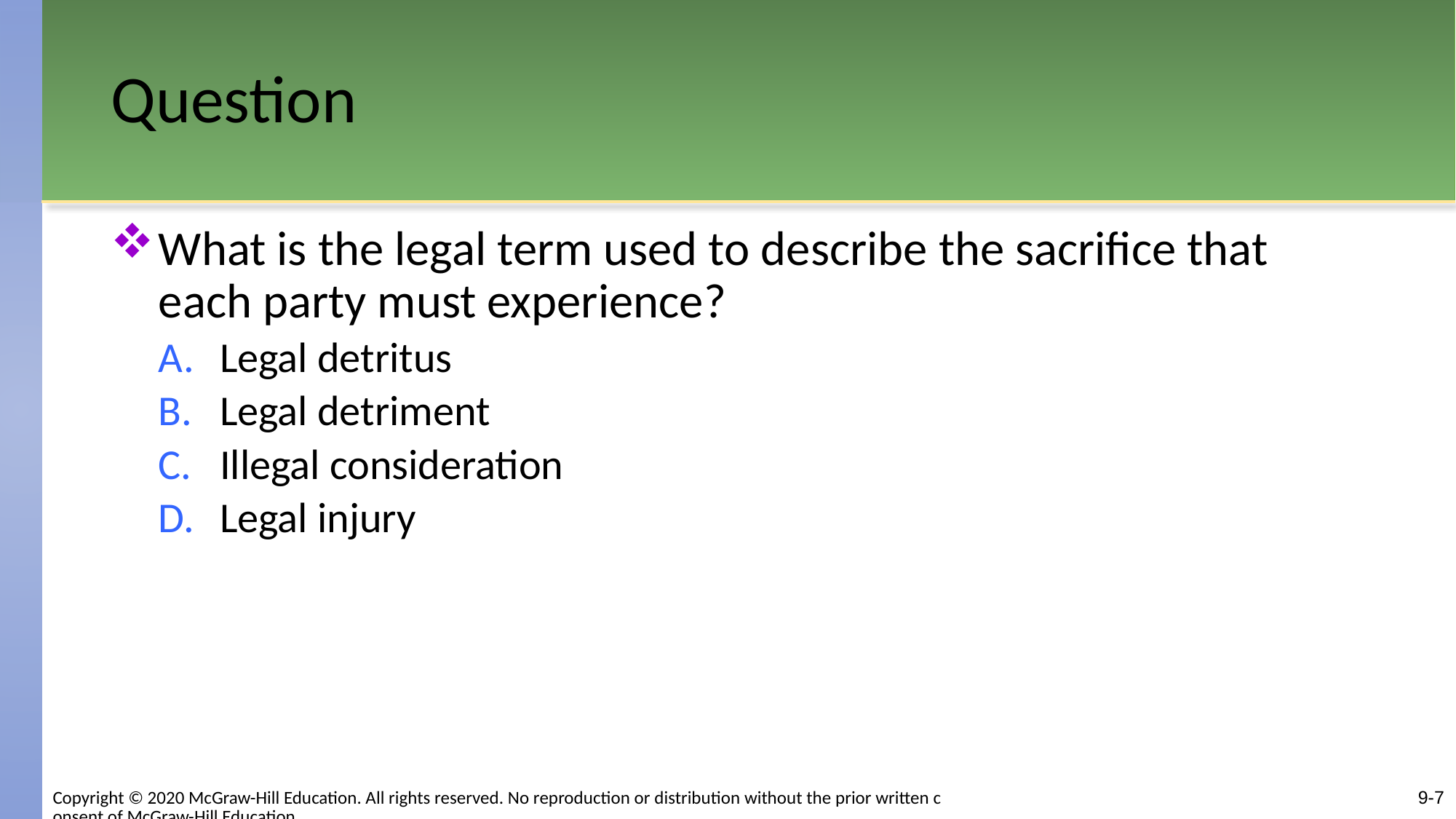

# Question
What is the legal term used to describe the sacrifice that each party must experience?
Legal detritus
Legal detriment
Illegal consideration
Legal injury
9-7
Copyright © 2020 McGraw-Hill Education. All rights reserved. No reproduction or distribution without the prior written consent of McGraw-Hill Education.